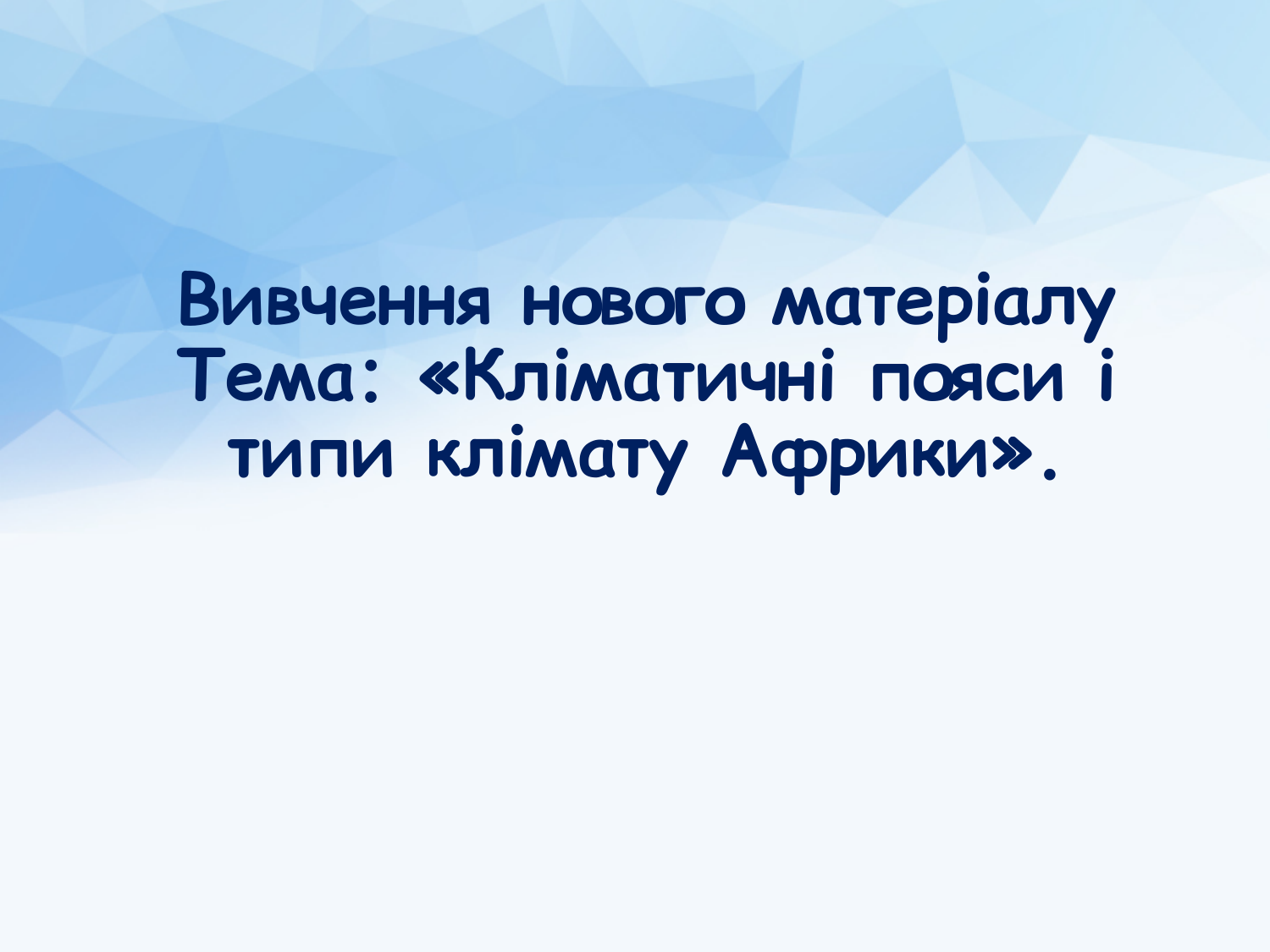

# Вивчення нового матеріалу Тема: «Кліматичні пояси і типи клімату Африки».